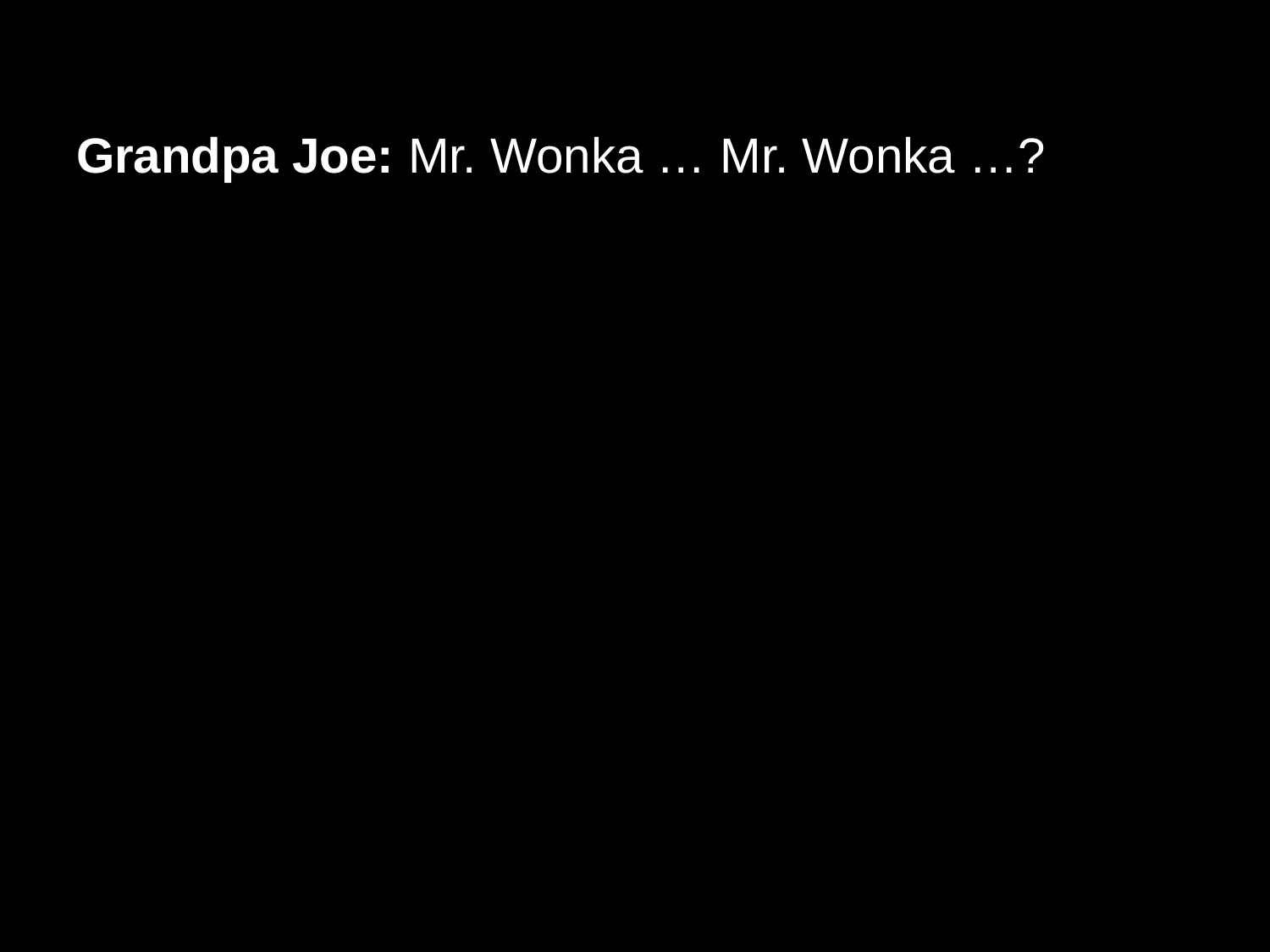

# Grandpa Joe: Mr. Wonka … Mr. Wonka …?